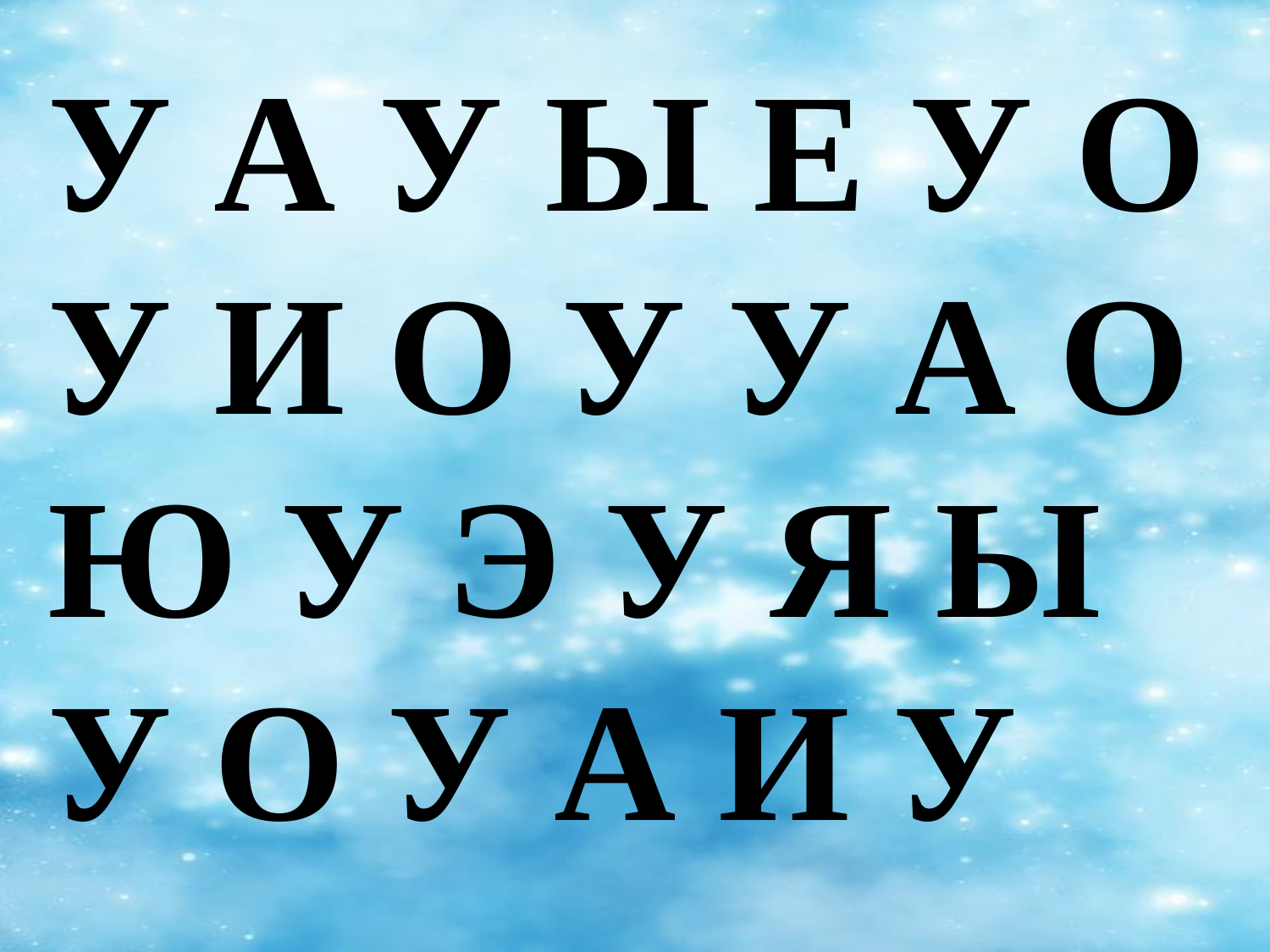

У А У Ы Е У О У И О У У А О
Ю У Э У Я Ы У О У А И У